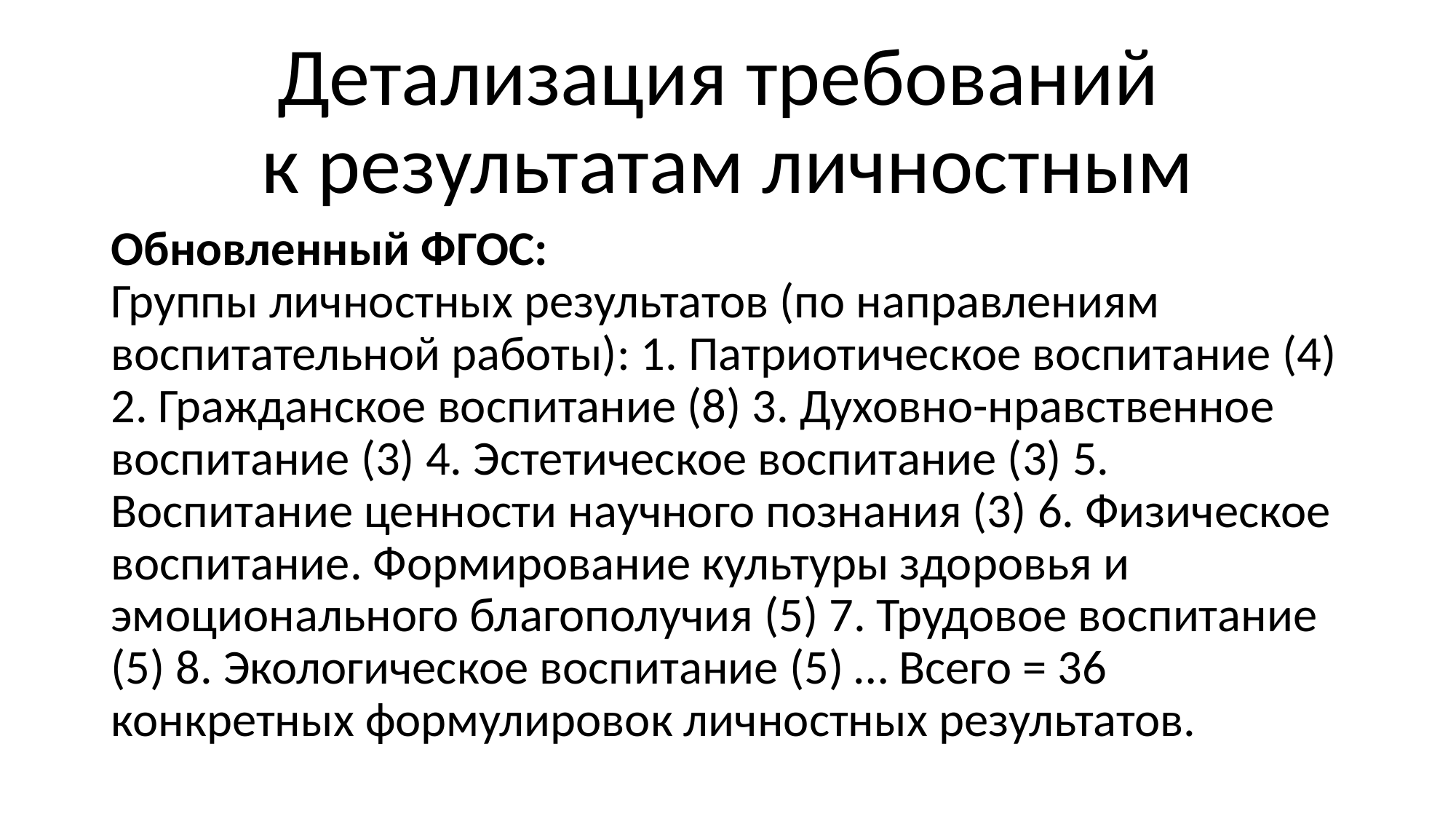

# Детализация требований к результатам личностным
Обновленный ФГОС:
Группы личностных результатов (по направлениям воспитательной работы): 1. Патриотическое воспитание (4) 2. Гражданское воспитание (8) 3. Духовно-нравственное воспитание (3) 4. Эстетическое воспитание (3) 5. Воспитание ценности научного познания (3) 6. Физическое воспитание. Формирование культуры здоровья и эмоционального благополучия (5) 7. Трудовое воспитание (5) 8. Экологическое воспитание (5) … Всего = 36 конкретных формулировок личностных результатов.